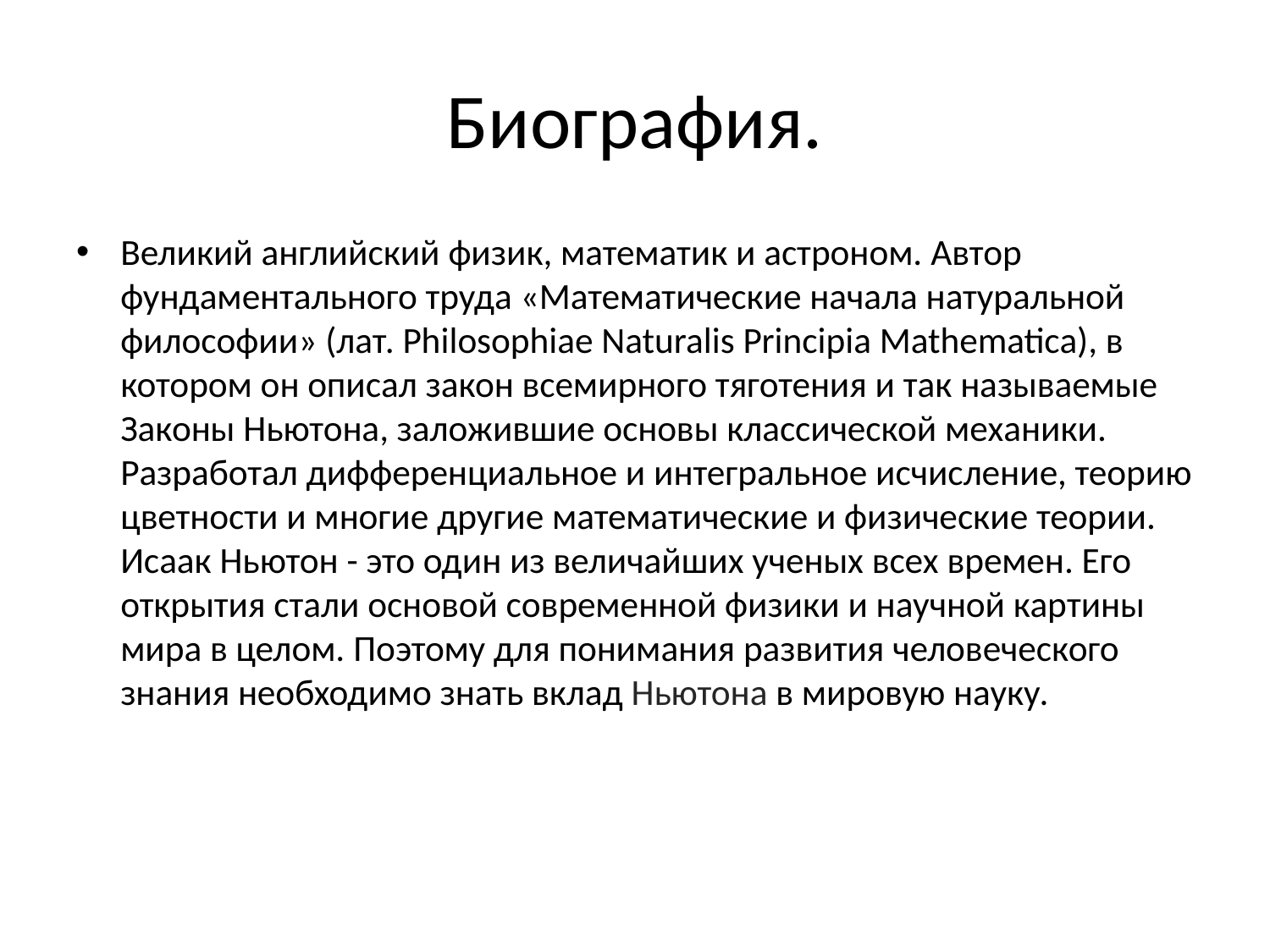

# Биография.
Великий английский физик, математик и астроном. Автор фундаментального труда «Математические начала натуральной философии» (лат. Philosophiae Naturalis Principia Mathematica), в котором он описал закон всемирного тяготения и так называемые Законы Ньютона, заложившие основы классической механики. Разработал дифференциальное и интегральное исчисление, теорию цветности и многие другие математические и физические теории. Исаак Ньютон - это один из величайших ученых всех времен. Его открытия стали основой современной физики и научной картины мира в целом. Поэтому для понимания развития человеческого знания необходимо знать вклад Ньютона в мировую науку.